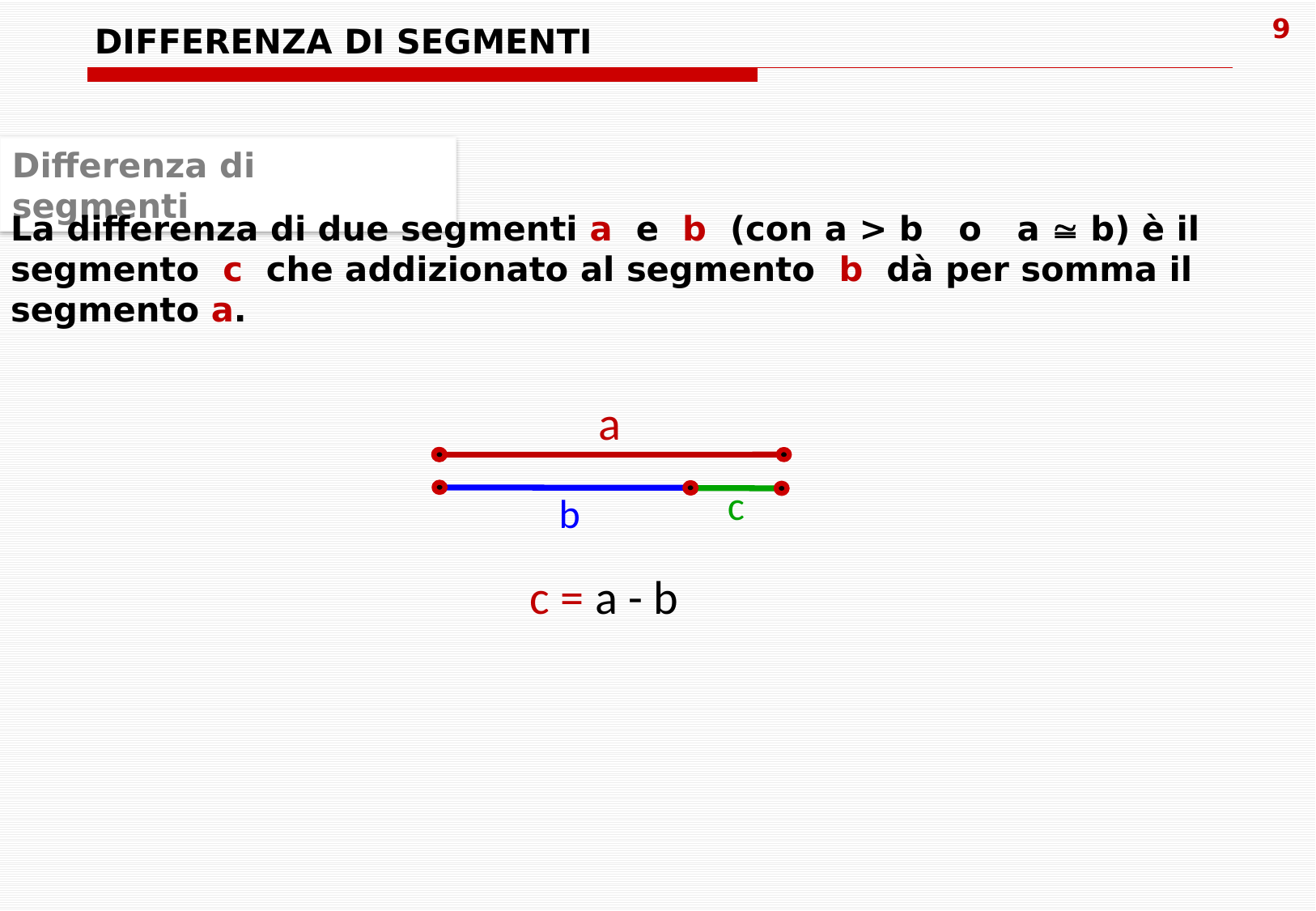

DIFFERENZA DI SEGMENTI
Differenza di segmenti
La differenza di due segmenti a  e  b  (con a > b   o   a ≅ b) è il segmento  c  che addizionato al segmento  b  dà per somma il segmento a.
a

b

c

c = a - b